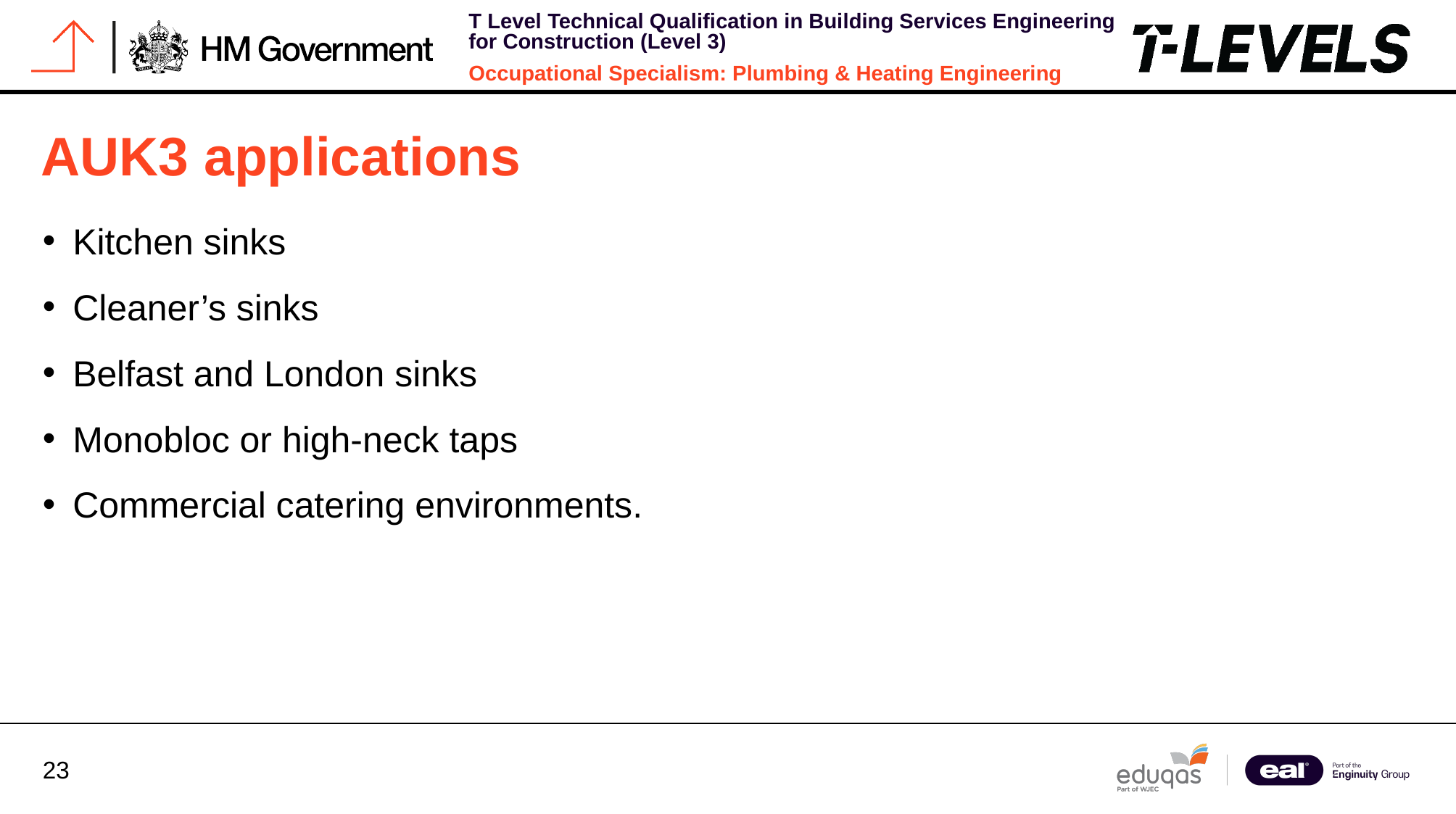

# AUK3 applications
Kitchen sinks
Cleaner’s sinks
Belfast and London sinks
Monobloc or high-neck taps
Commercial catering environments.